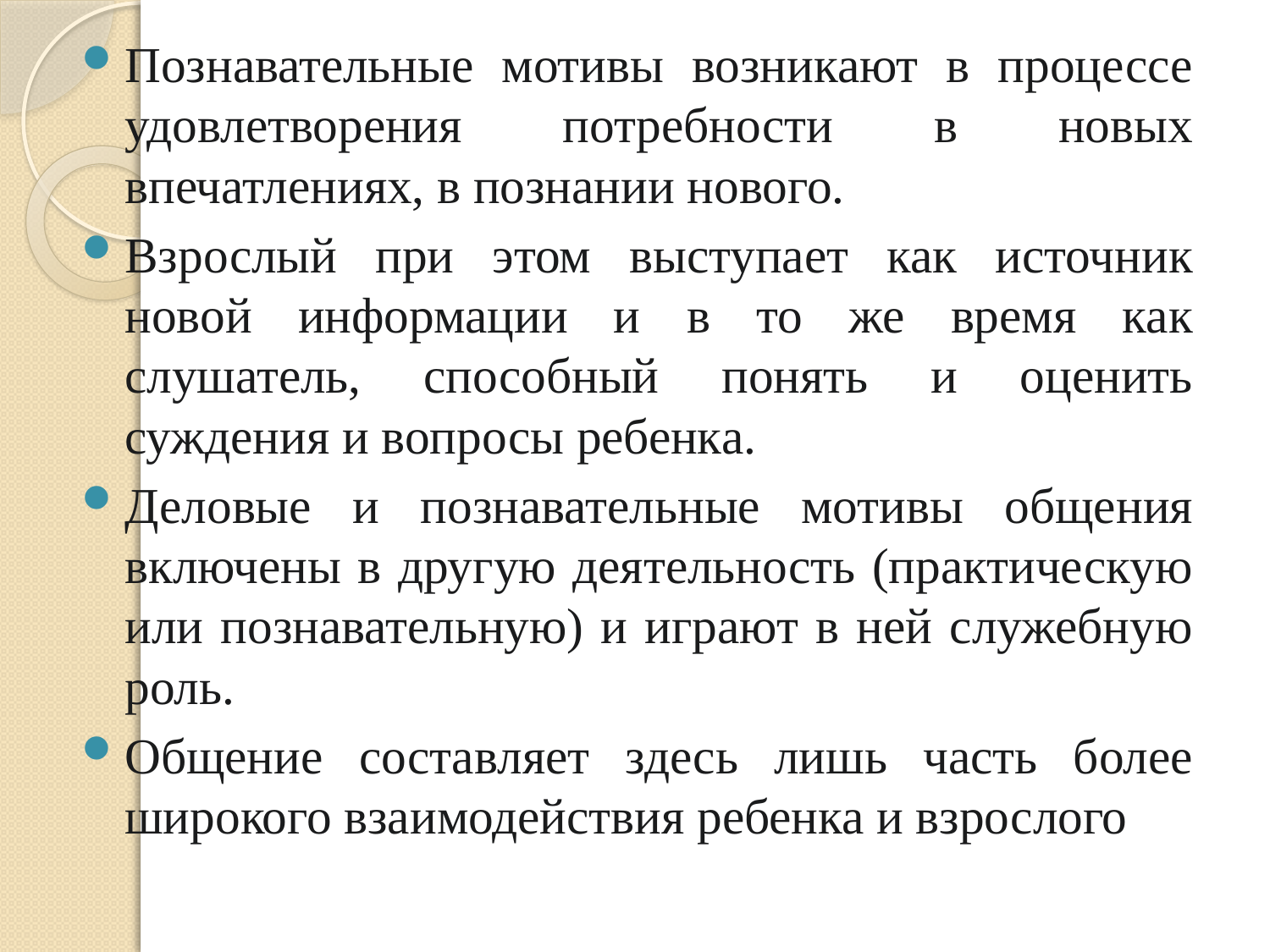

Познавательные мотивы возникают в процессе удовлетворения потребности в новых впечатлениях, в познании нового.
Взрослый при этом выступает как источник новой информации и в то же время как слушатель, способный понять и оценить суждения и вопросы ребенка.
Деловые и познавательные мотивы общения включены в другую деятельность (практическую или познавательную) и играют в ней служебную роль.
Общение составляет здесь лишь часть более широкого взаимодействия ребенка и взрослого